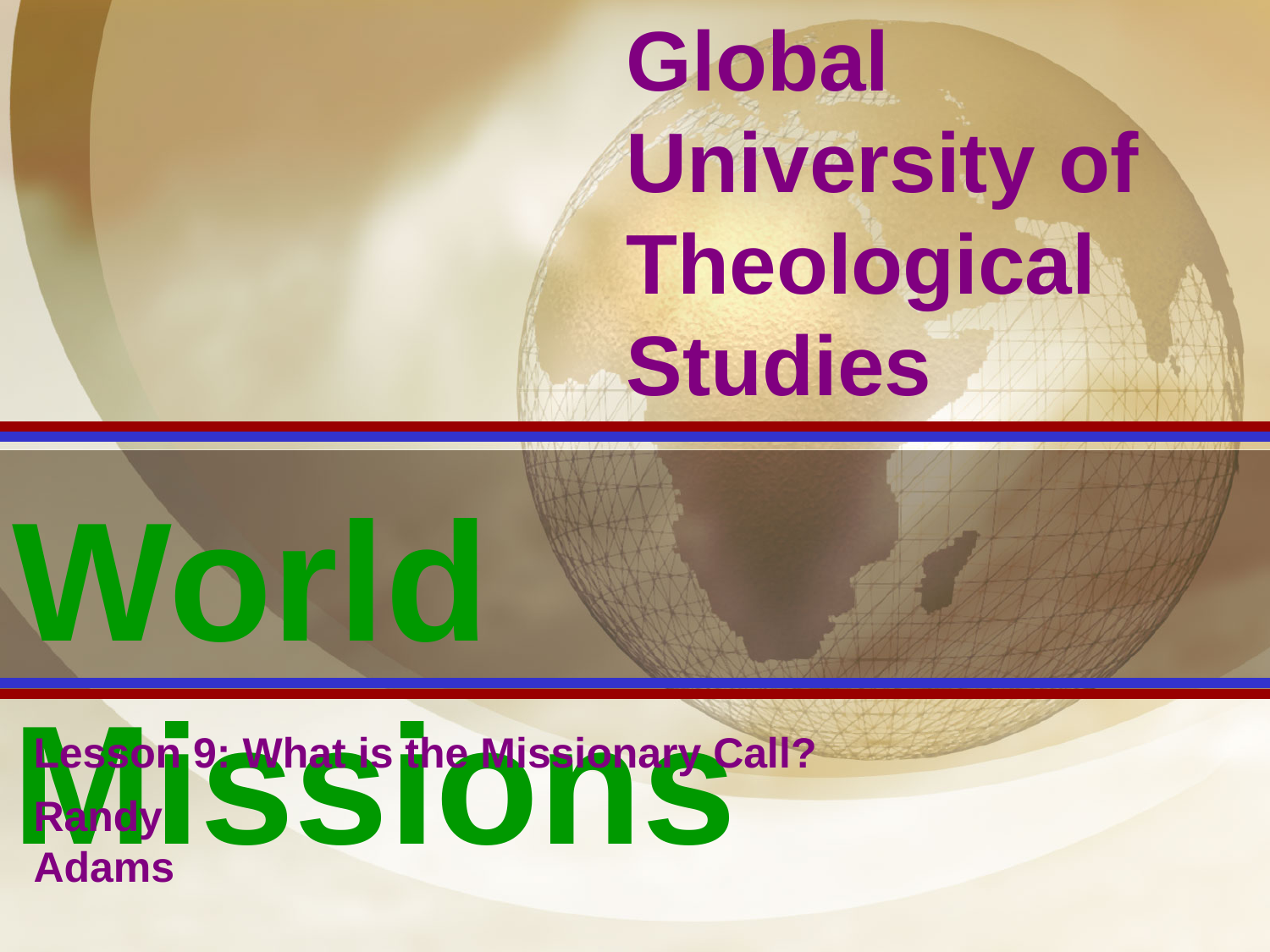

Global University of Theological Studies
World Missions
Lesson 9: What is the Missionary Call?
Randy Adams